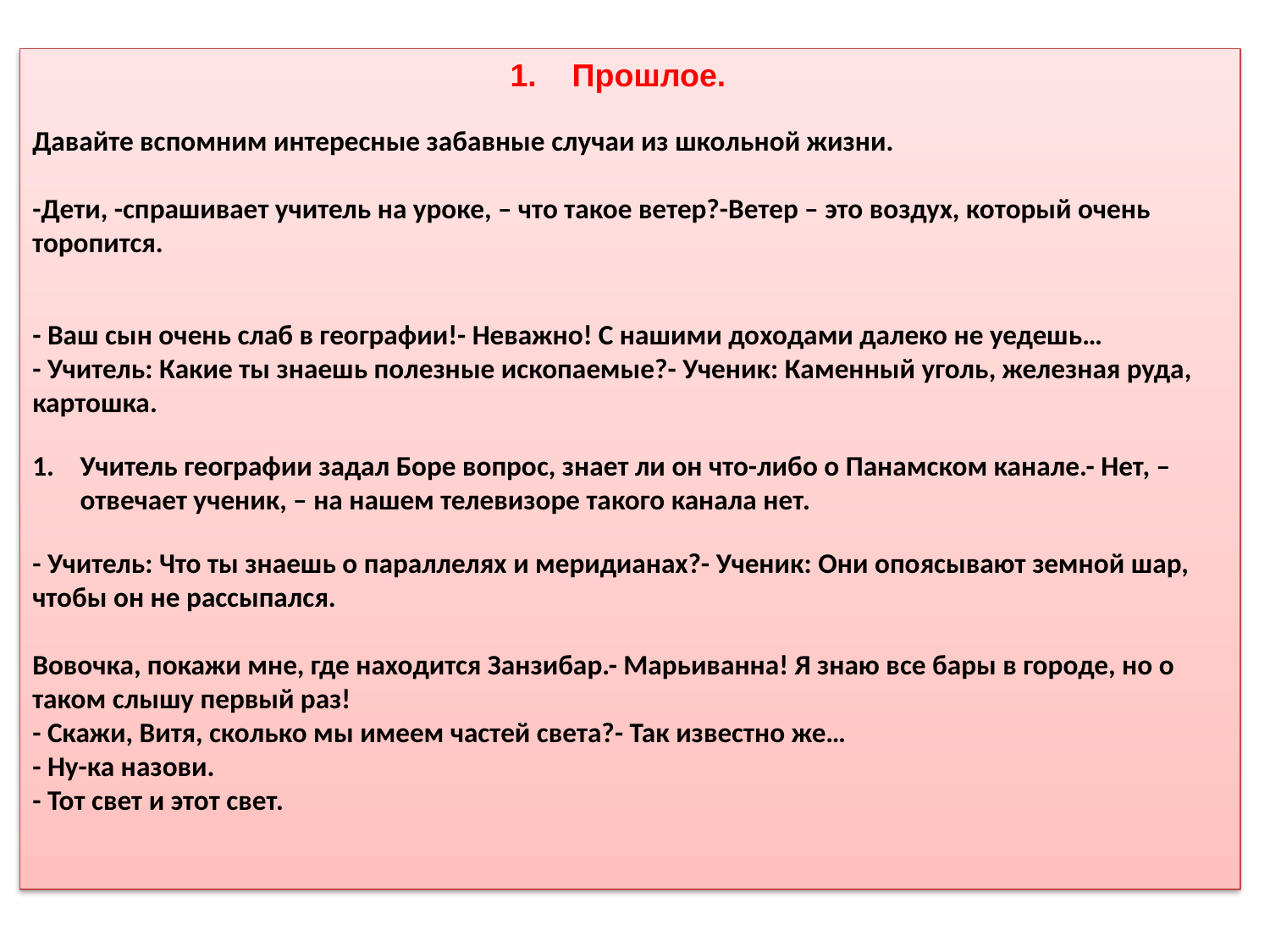

1.    Прошлое.

Давайте вспомним интересные забавные случаи из школьной жизни.

-Дети, -спрашивает учитель на уроке, – что такое ветер?-Ветер – это воздух, который очень торопится.

- Ваш сын очень слаб в географии!- Неважно! С нашими доходами далеко не уедешь…
- Учитель: Какие ты знаешь полезные ископаемые?- Ученик: Каменный уголь, железная руда, картошка.

Учитель географии задал Боре вопрос, знает ли он что-либо о Панамском канале.- Нет, – отвечает ученик, – на нашем телевизоре такого канала нет.

- Учитель: Что ты знаешь о параллелях и меридианах?- Ученик: Они опоясывают земной шар, чтобы он не рассыпался.

Вовочка, покажи мне, где находится Занзибаp.- Маpьиванна! Я знаю все бары в городе, но о таком слышу первый раз!
- Скажи, Витя, сколько мы имеем частей света?- Так известно же…
- Ну-ка назови.
- Тот свет и этот свет.